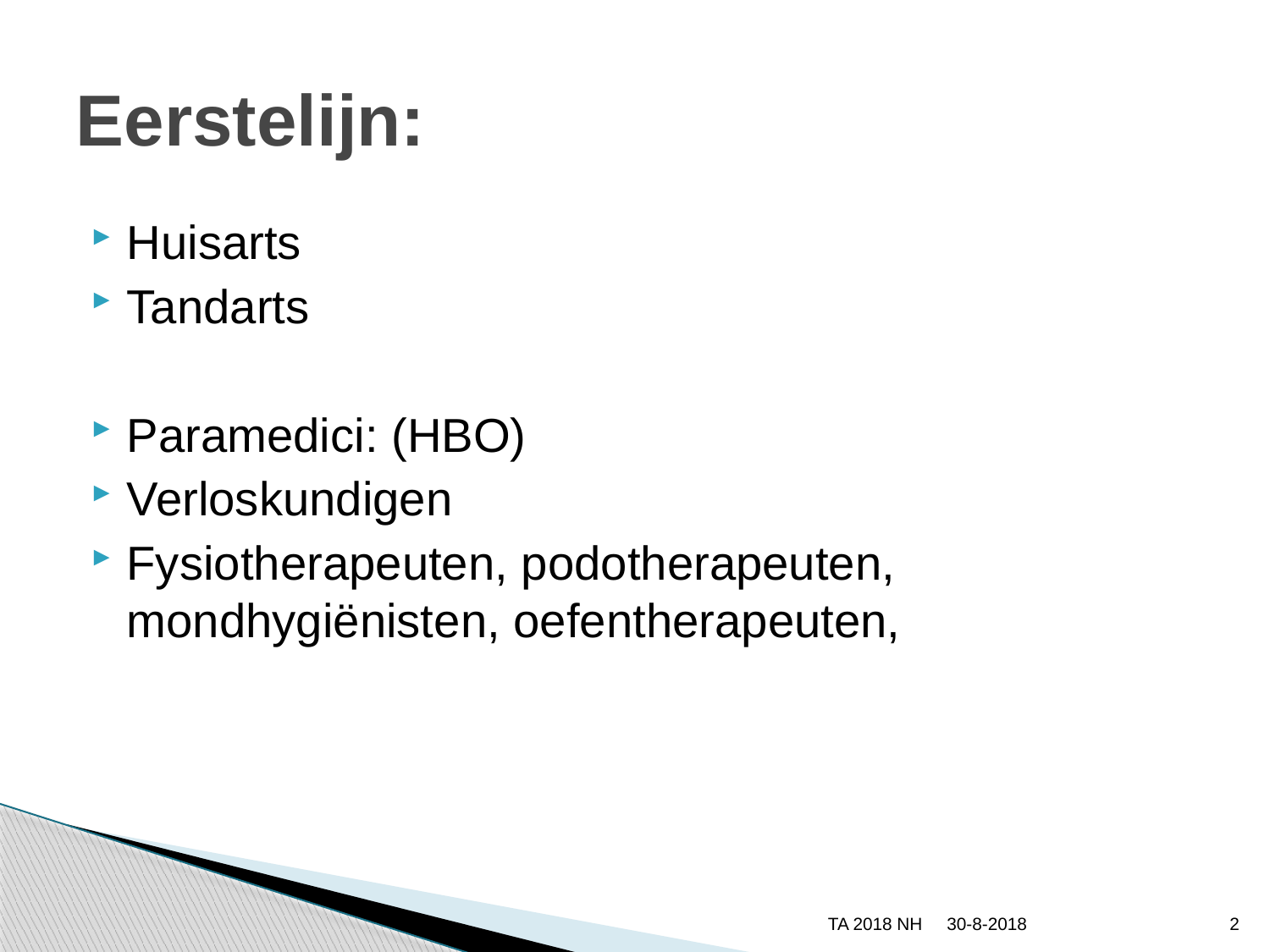

# Eerstelijn:
Huisarts
Tandarts

Paramedici: (HBO)
Verloskundigen
Fysiotherapeuten, podotherapeuten, mondhygiënisten, oefentherapeuten,

TA 2018 NH
30-8-2018
2